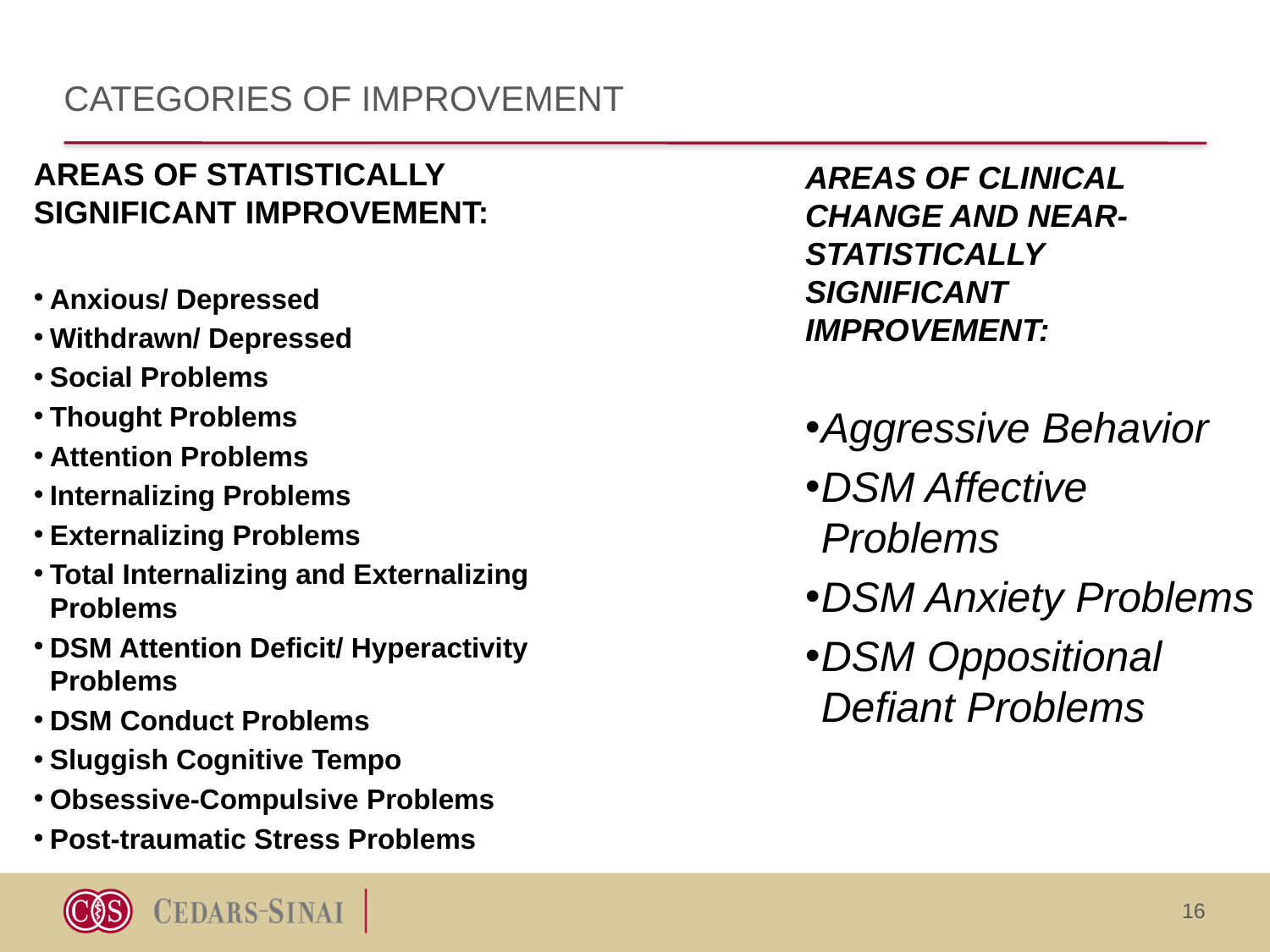

# CATEGORIES OF IMPROVEMENT
AREAS OF STATISTICALLY SIGNIFICANT IMPROVEMENT:

Anxious/ Depressed
Withdrawn/ Depressed
Social Problems
Thought Problems
Attention Problems
Internalizing Problems
Externalizing Problems
Total Internalizing and Externalizing Problems
DSM Attention Deficit/ Hyperactivity Problems
DSM Conduct Problems
Sluggish Cognitive Tempo
Obsessive-Compulsive Problems
Post-traumatic Stress Problems

AREAS OF CLINICAL CHANGE AND NEAR-STATISTICALLY SIGNIFICANT IMPROVEMENT:

Aggressive Behavior
DSM Affective Problems
DSM Anxiety Problems
DSM Oppositional Defiant Problems

16